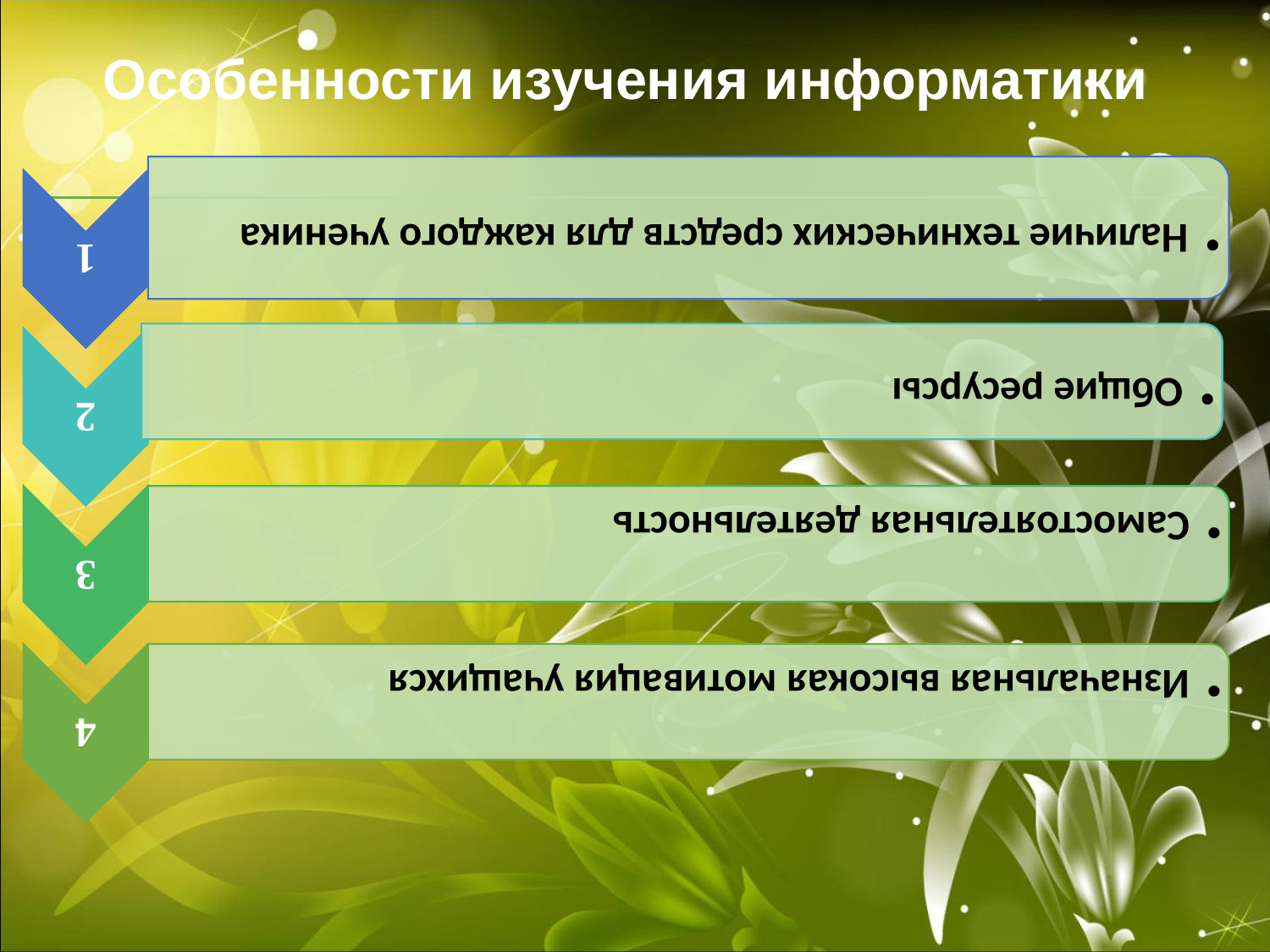

Особенности изучения информатики
1
Наличие технических средств для каждого ученика
2
Общие ресурсы
3

Самостоятельная деятельность
4

Изначальная высокая мотивация учащихся